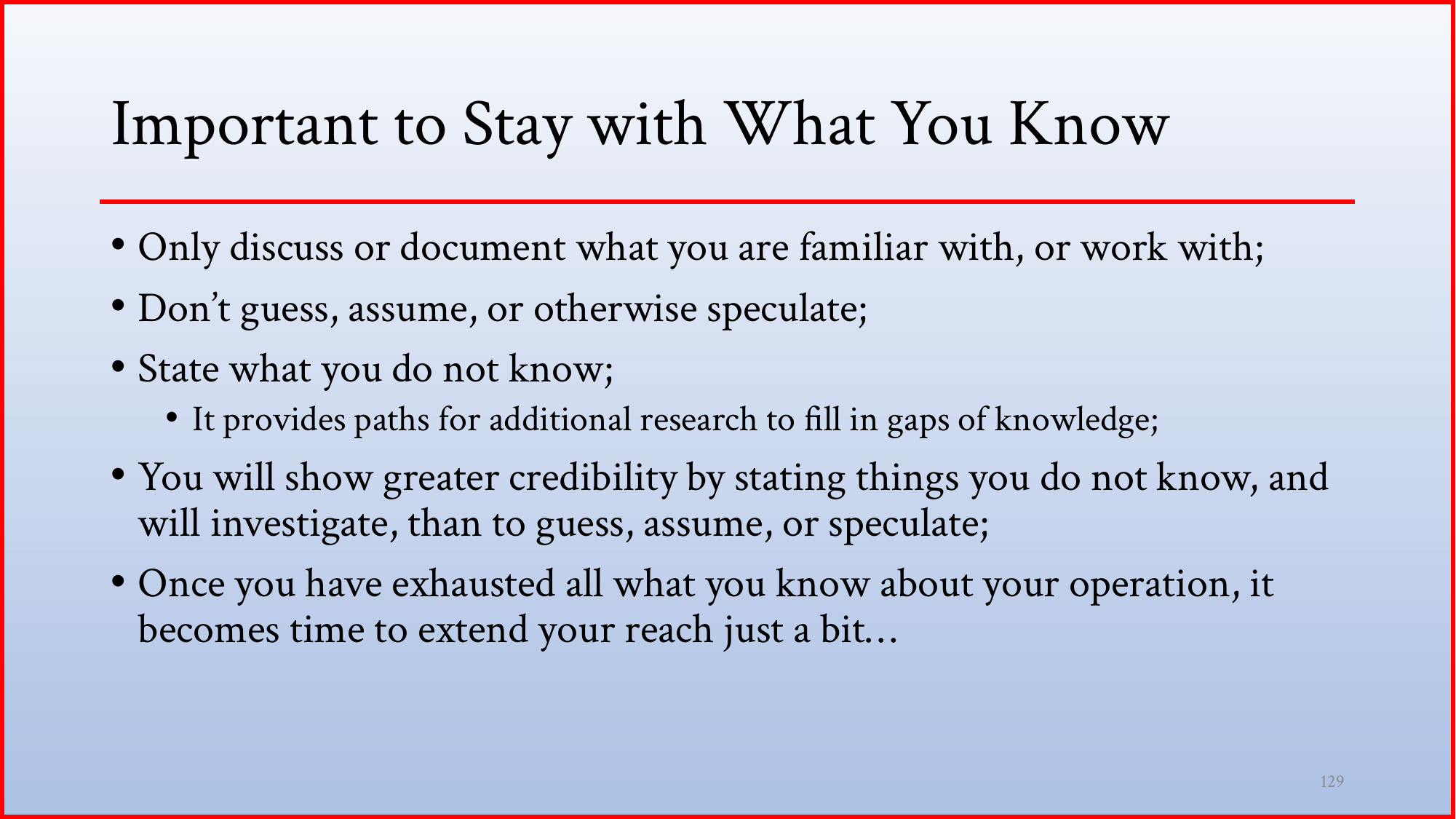

# Important to Stay with What You Know
Only discuss or document what you are familiar with, or work with;
Don’t guess, assume, or otherwise speculate;
State what you do not know;
It provides paths for additional research to fill in gaps of knowledge;
You will show greater credibility by stating things you do not know, and will investigate, than to guess, assume, or speculate;
Once you have exhausted all what you know about your operation, it becomes time to extend your reach just a bit…
129